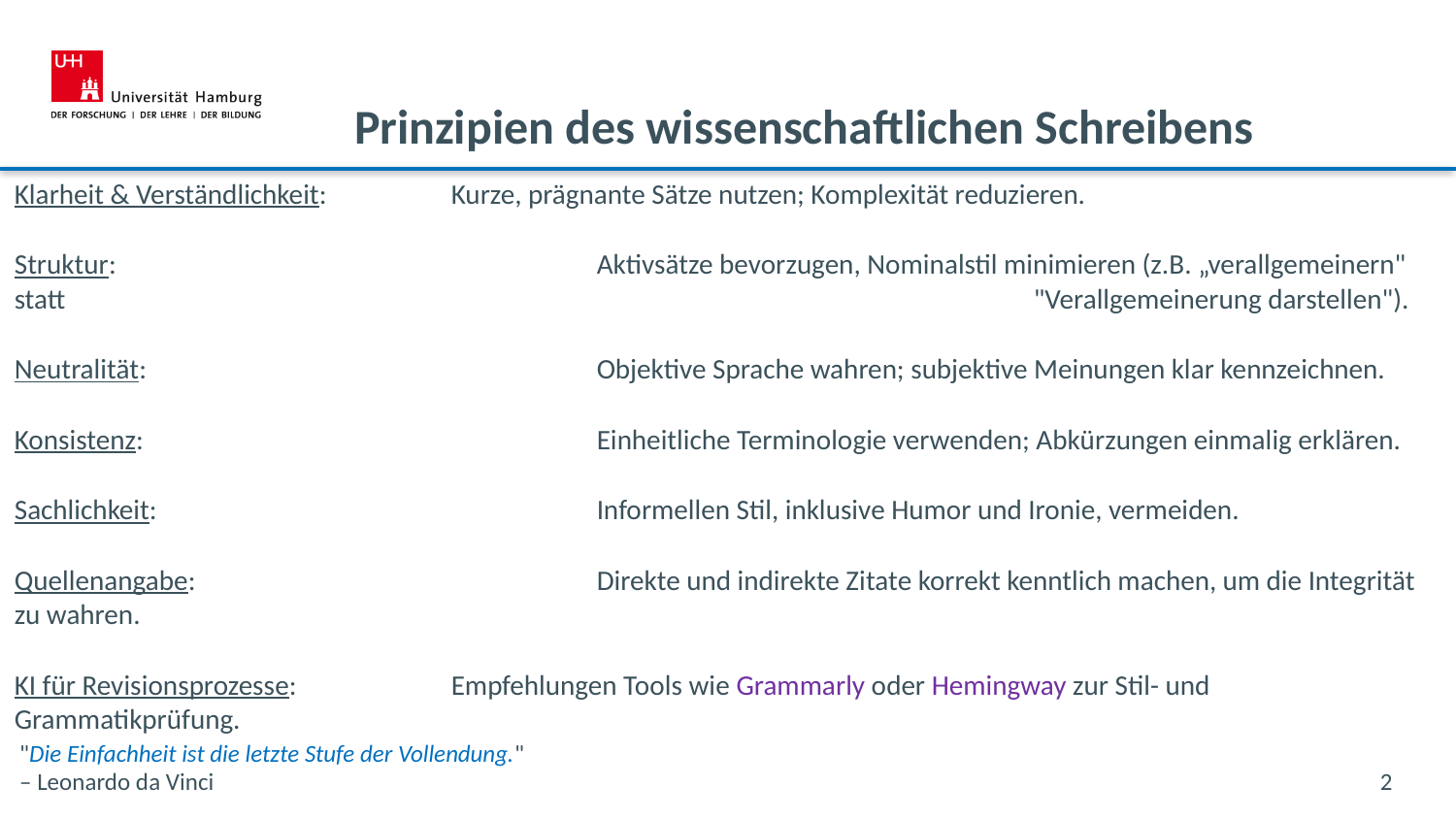

# Prinzipien des wissenschaftlichen Schreibens
Klarheit & Verständlichkeit: 	Kurze, prägnante Sätze nutzen; Komplexität reduzieren.
Struktur: 				Aktivsätze bevorzugen, Nominalstil minimieren (z.B. „verallgemeinern" statt 							"Verallgemeinerung darstellen").
Neutralität: 				Objektive Sprache wahren; subjektive Meinungen klar kennzeichnen.
Konsistenz: 				Einheitliche Terminologie verwenden; Abkürzungen einmalig erklären.
Sachlichkeit: 			Informellen Stil, inklusive Humor und Ironie, vermeiden.
Quellenangabe: 			Direkte und indirekte Zitate korrekt kenntlich machen, um die Integrität zu wahren.
KI für Revisionsprozesse: 		Empfehlungen Tools wie Grammarly oder Hemingway zur Stil- und Grammatikprüfung.
"Die Einfachheit ist die letzte Stufe der Vollendung."
– Leonardo da Vinci
2